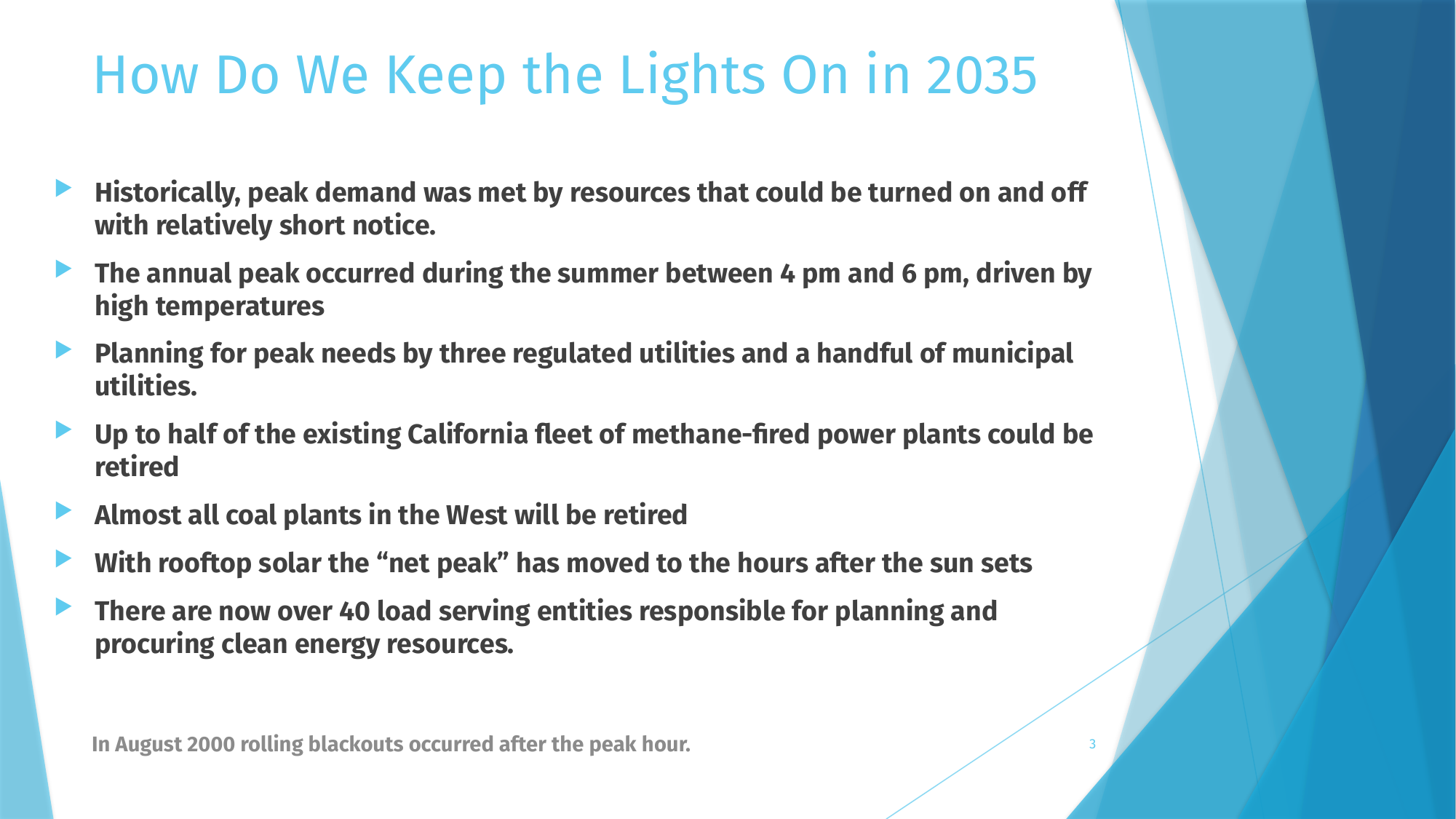

# How Do We Keep the Lights On in 2035

Historically, peak demand was met by resources that could be turned on and off with relatively short notice.
The annual peak occurred during the summer between 4 pm and 6 pm, driven by high temperatures
Planning for peak needs by three regulated utilities and a handful of municipal utilities.
Up to half of the existing California fleet of methane-fired power plants could be retired
Almost all coal plants in the West will be retired
With rooftop solar the “net peak” has moved to the hours after the sun sets
There are now over 40 load serving entities responsible for planning and procuring clean energy resources.

In August 2000 rolling blackouts occurred after the peak hour.
3